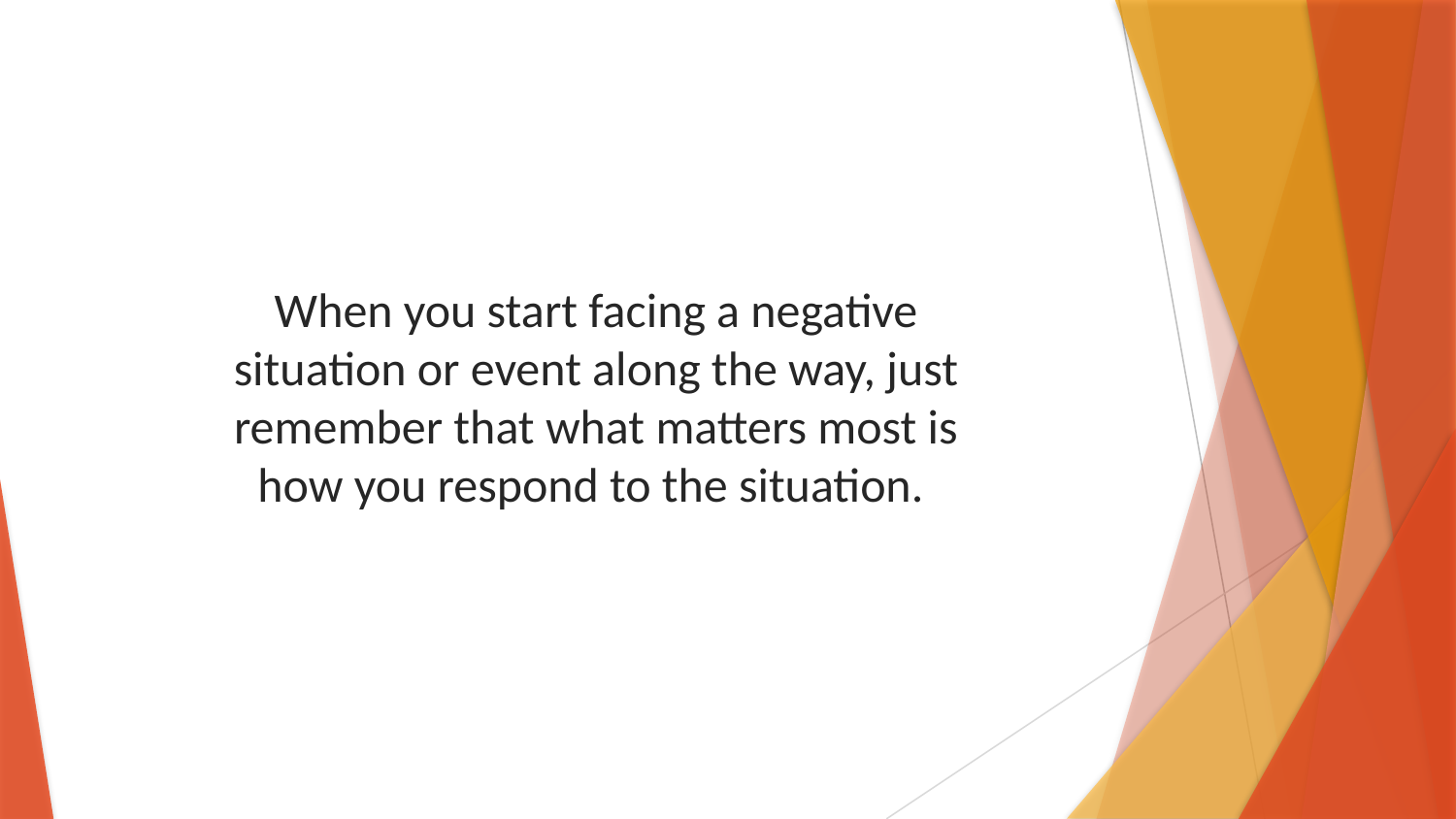

When you start facing a negative situation or event along the way, just remember that what matters most is how you respond to the situation.